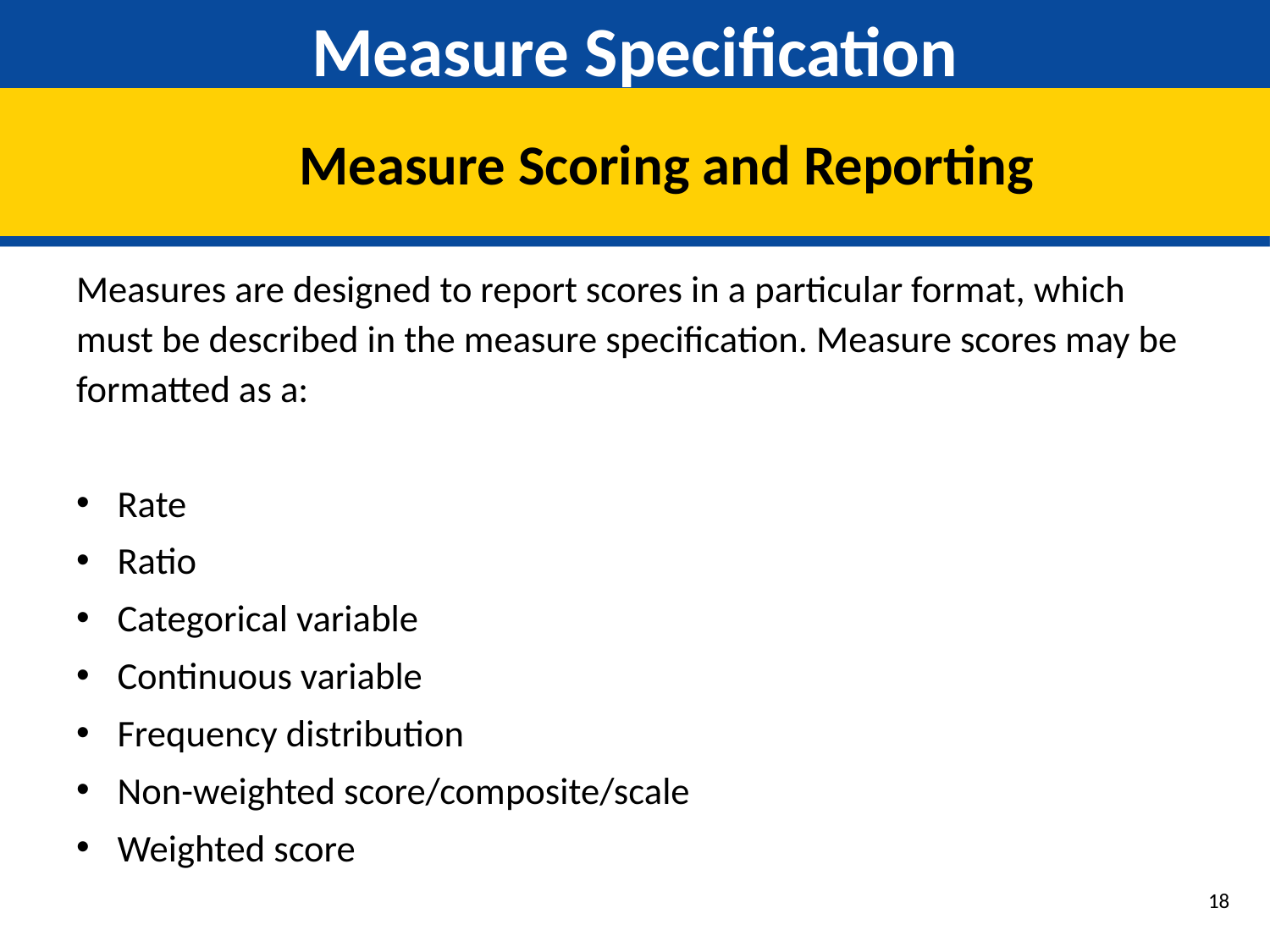

# Measure Specification
Measure Scoring and Reporting
Measures are designed to report scores in a particular format, which must be described in the measure specification. Measure scores may be formatted as a:

Rate
Ratio
Categorical variable
Continuous variable
Frequency distribution
Non-weighted score/composite/scale
Weighted score